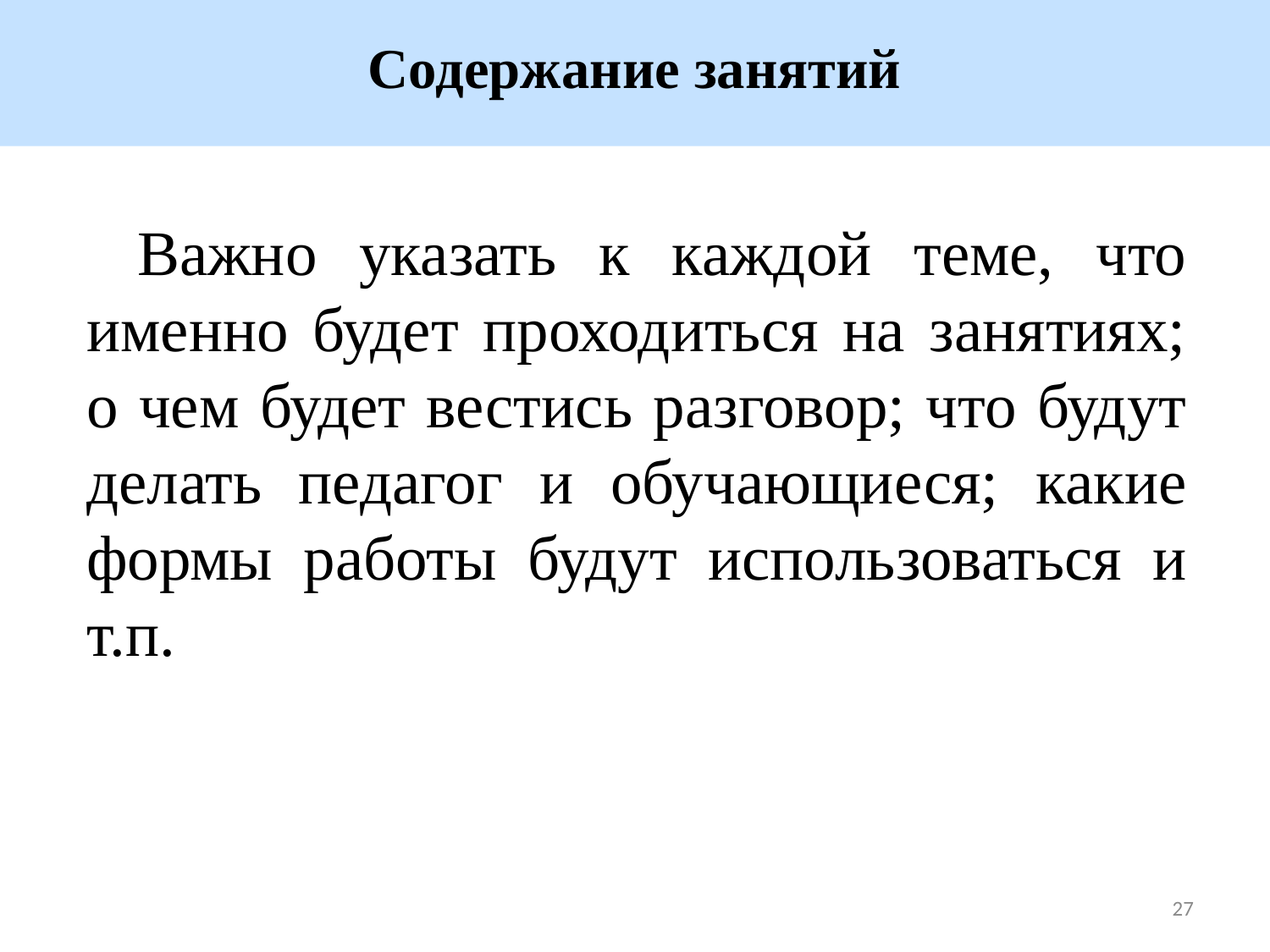

Содержание занятий
Важно указать к каждой теме, что именно будет проходиться на занятиях; о чем будет вестись разговор; что будут делать педагог и обучающиеся; какие формы работы будут использоваться и т.п.
27